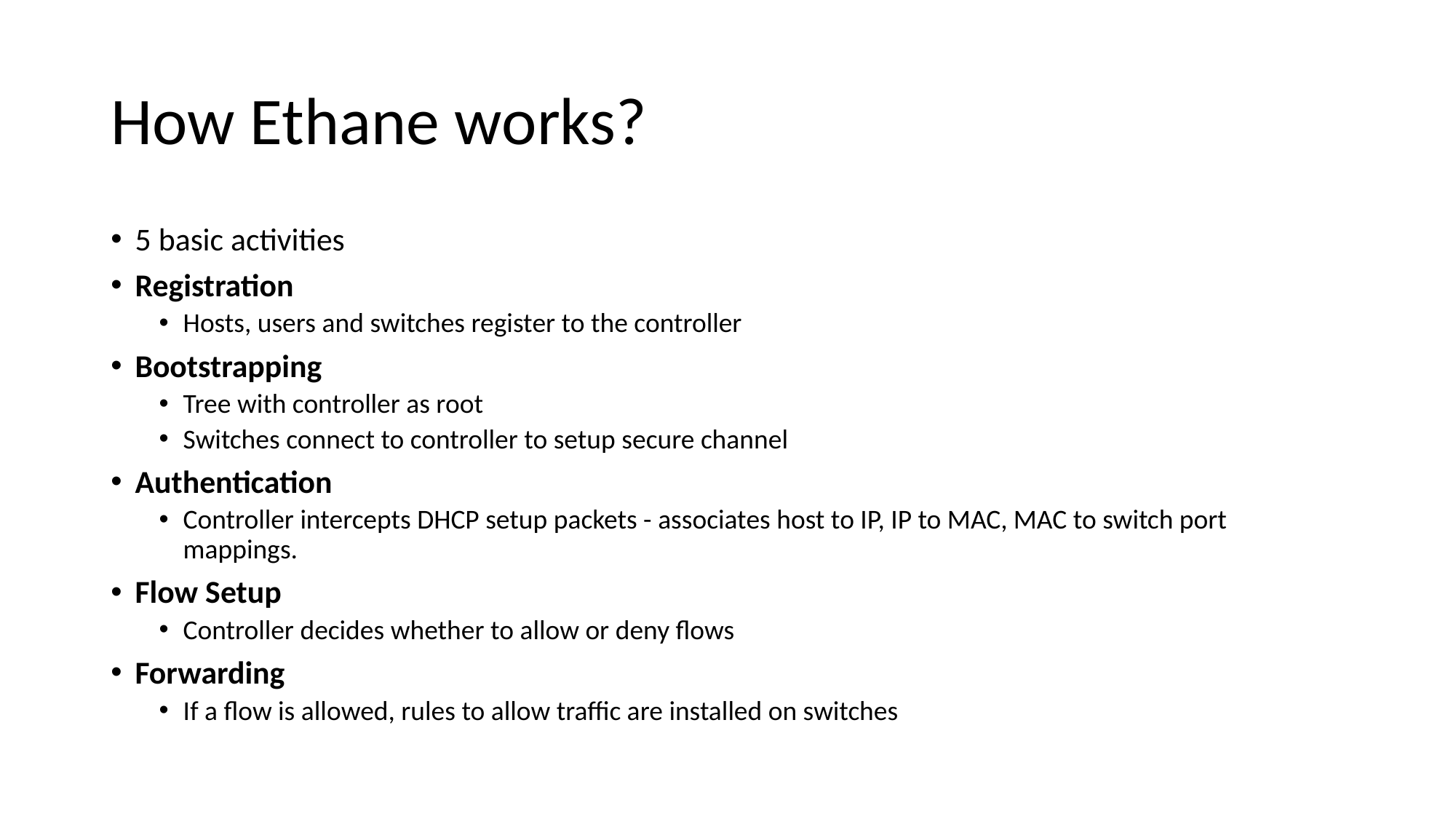

# How Ethane works?
5 basic activities
Registration
Hosts, users and switches register to the controller
Bootstrapping
Tree with controller as root
Switches connect to controller to setup secure channel
Authentication
Controller intercepts DHCP setup packets - associates host to IP, IP to MAC, MAC to switch port mappings.
Flow Setup
Controller decides whether to allow or deny flows
Forwarding
If a flow is allowed, rules to allow traffic are installed on switches